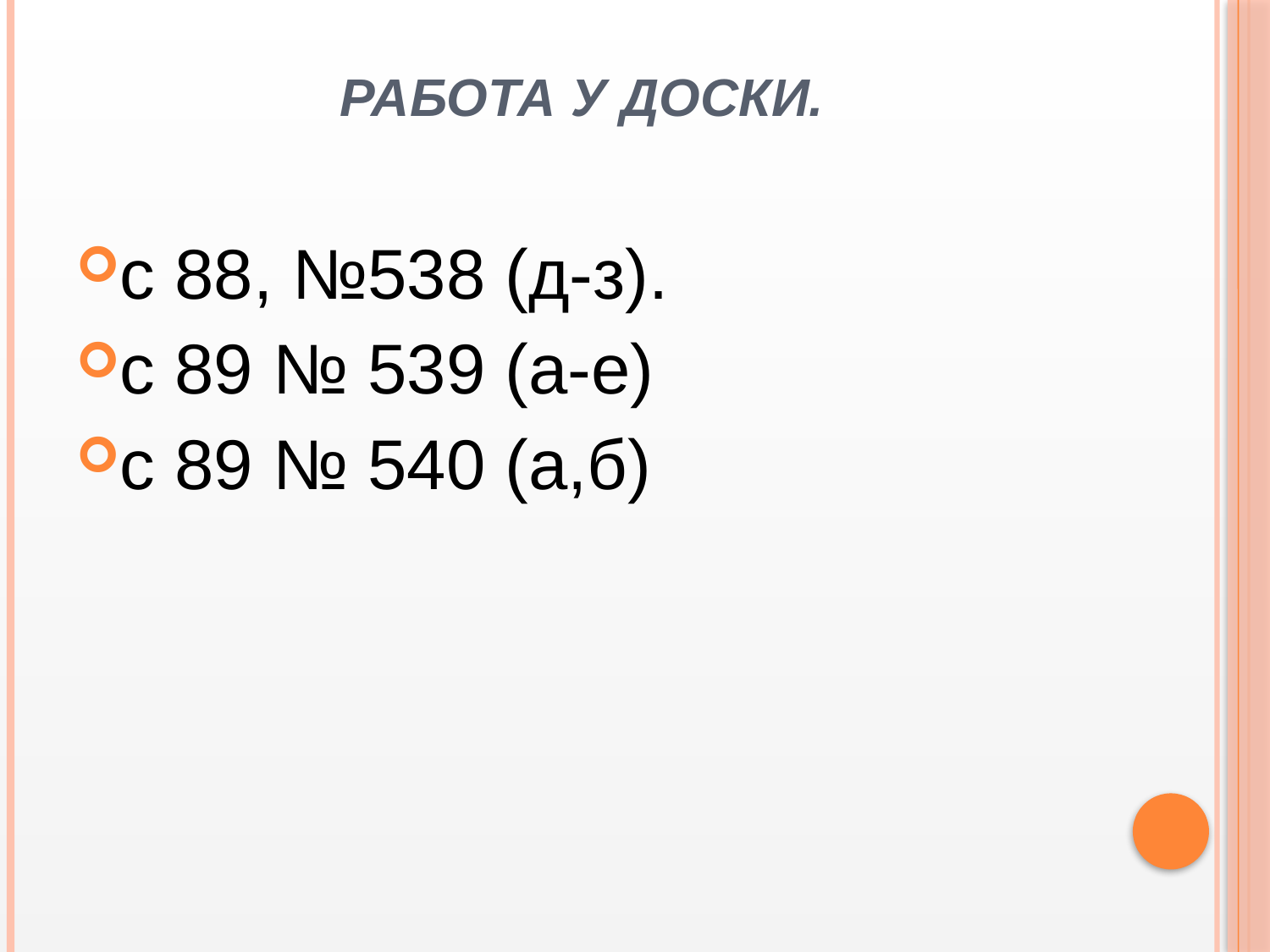

# Работа у доски.
с 88, №538 (д-з).
с 89 № 539 (а-е)
с 89 № 540 (а,б)